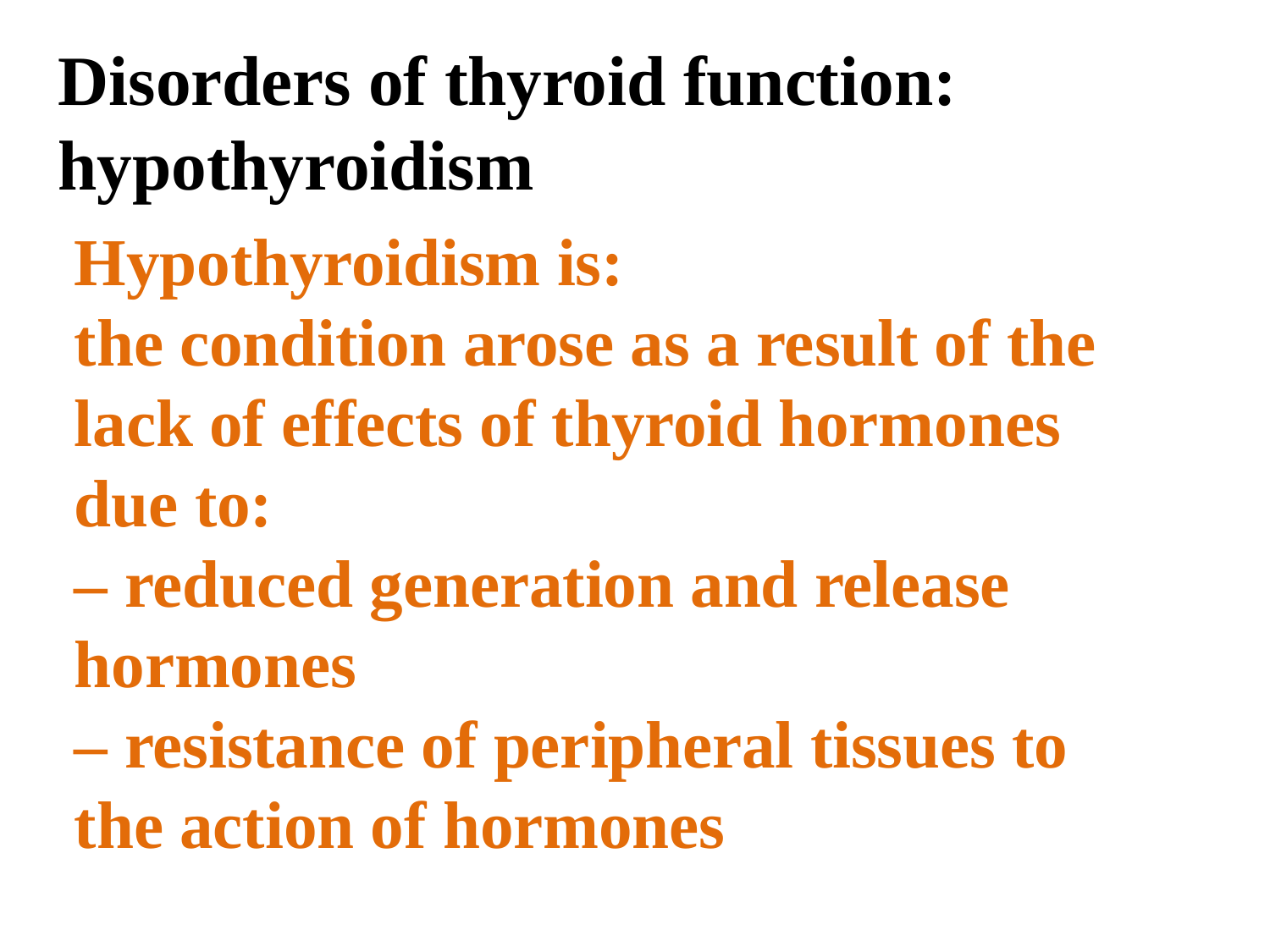

# Disorders of thyroid function: hypothyroidism

Hypothyroidism is:
the condition arose as a result of the lack of effects of thyroid hormones due to:
– reduced generation and release
hormones
– resistance of peripheral tissues to the action of hormones